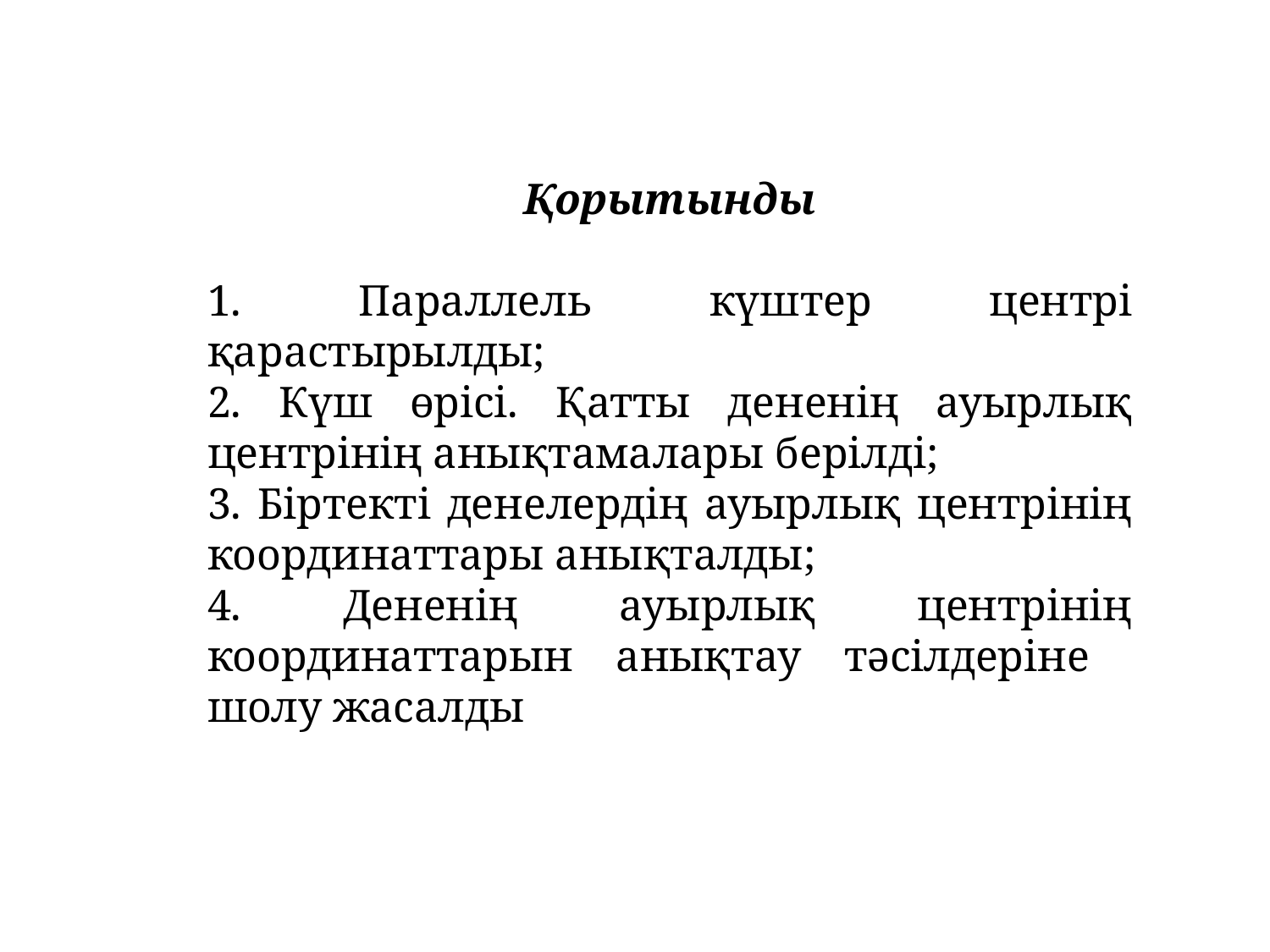

Қорытынды

1. Параллель күштер центрі қарастырылды;
2. Күш өрісі. Қатты дененің ауырлық центрінің анықтамалары берілді;
3. Біртекті денелердің ауырлық центрінің координаттары анықталды;
4. Дененің ауырлық центрінің координаттарын анықтау тәсілдеріне  шолу жасалды